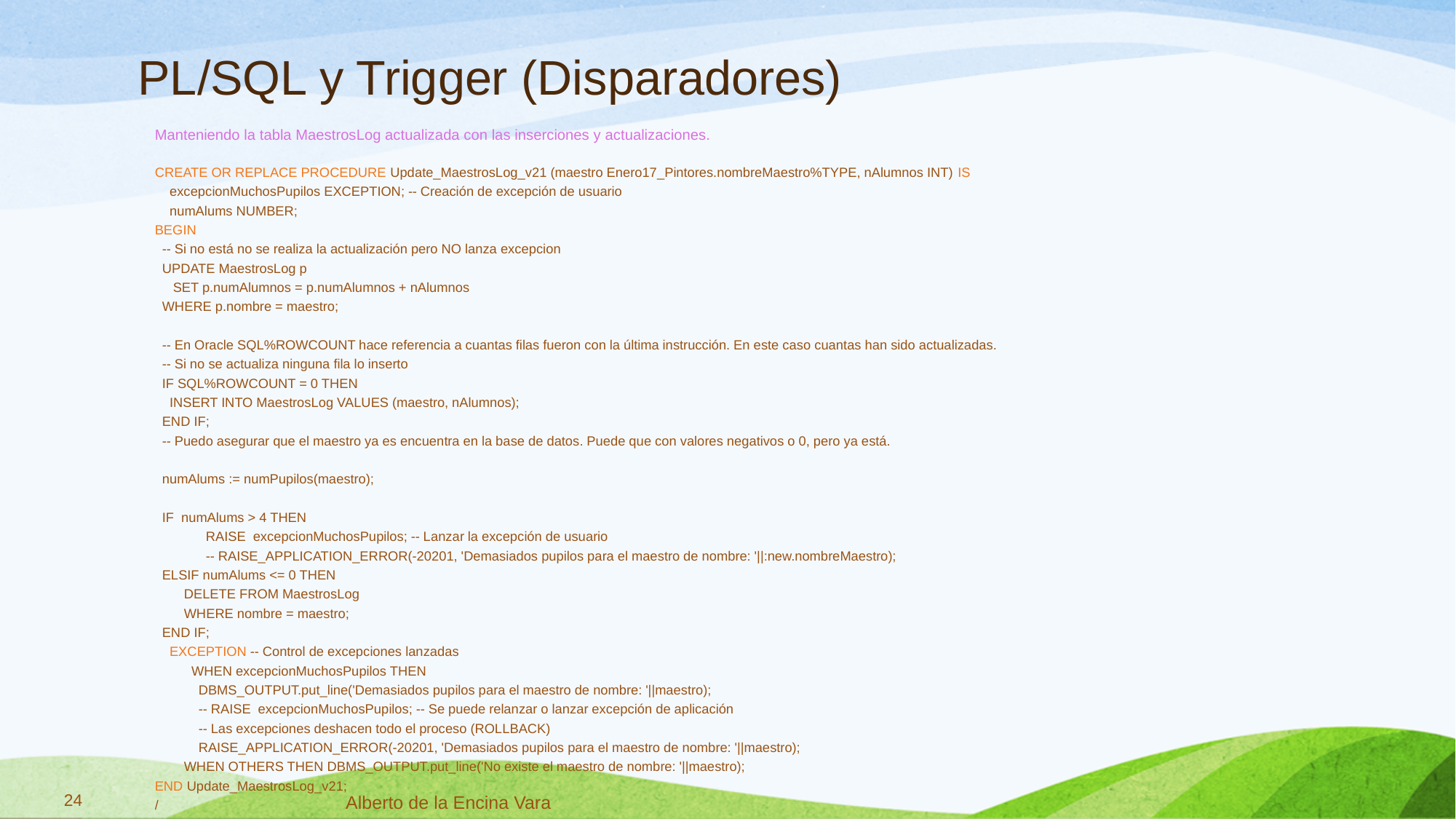

PL/SQL y Trigger (Disparadores)
Manteniendo la tabla MaestrosLog actualizada con las inserciones y actualizaciones.

CREATE OR REPLACE PROCEDURE Update_MaestrosLog_v21 (maestro Enero17_Pintores.nombreMaestro%TYPE, nAlumnos INT) IS
    excepcionMuchosPupilos EXCEPTION; -- Creación de excepción de usuario
    numAlums NUMBER;
BEGIN
  -- Si no está no se realiza la actualización pero NO lanza excepcion
  UPDATE MaestrosLog p
     SET p.numAlumnos = p.numAlumnos + nAlumnos
  WHERE p.nombre = maestro;

  -- En Oracle SQL%ROWCOUNT hace referencia a cuantas filas fueron con la última instrucción. En este caso cuantas han sido actualizadas.
  -- Si no se actualiza ninguna fila lo inserto
  IF SQL%ROWCOUNT = 0 THEN
    INSERT INTO MaestrosLog VALUES (maestro, nAlumnos);
  END IF;
  -- Puedo asegurar que el maestro ya es encuentra en la base de datos. Puede que con valores negativos o 0, pero ya está.

  numAlums := numPupilos(maestro);

  IF  numAlums > 4 THEN
              RAISE  excepcionMuchosPupilos; -- Lanzar la excepción de usuario
              -- RAISE_APPLICATION_ERROR(-20201, 'Demasiados pupilos para el maestro de nombre: '||:new.nombreMaestro);
  ELSIF numAlums <= 0 THEN
        DELETE FROM MaestrosLog
        WHERE nombre = maestro;
  END IF;
    EXCEPTION -- Control de excepciones lanzadas
          WHEN excepcionMuchosPupilos THEN
            DBMS_OUTPUT.put_line('Demasiados pupilos para el maestro de nombre: '||maestro);
            -- RAISE  excepcionMuchosPupilos; -- Se puede relanzar o lanzar excepción de aplicación
            -- Las excepciones deshacen todo el proceso (ROLLBACK)
            RAISE_APPLICATION_ERROR(-20201, 'Demasiados pupilos para el maestro de nombre: '||maestro);
        WHEN OTHERS THEN DBMS_OUTPUT.put_line('No existe el maestro de nombre: '||maestro);
END Update_MaestrosLog_v21;
/

24
Alberto de la Encina Vara